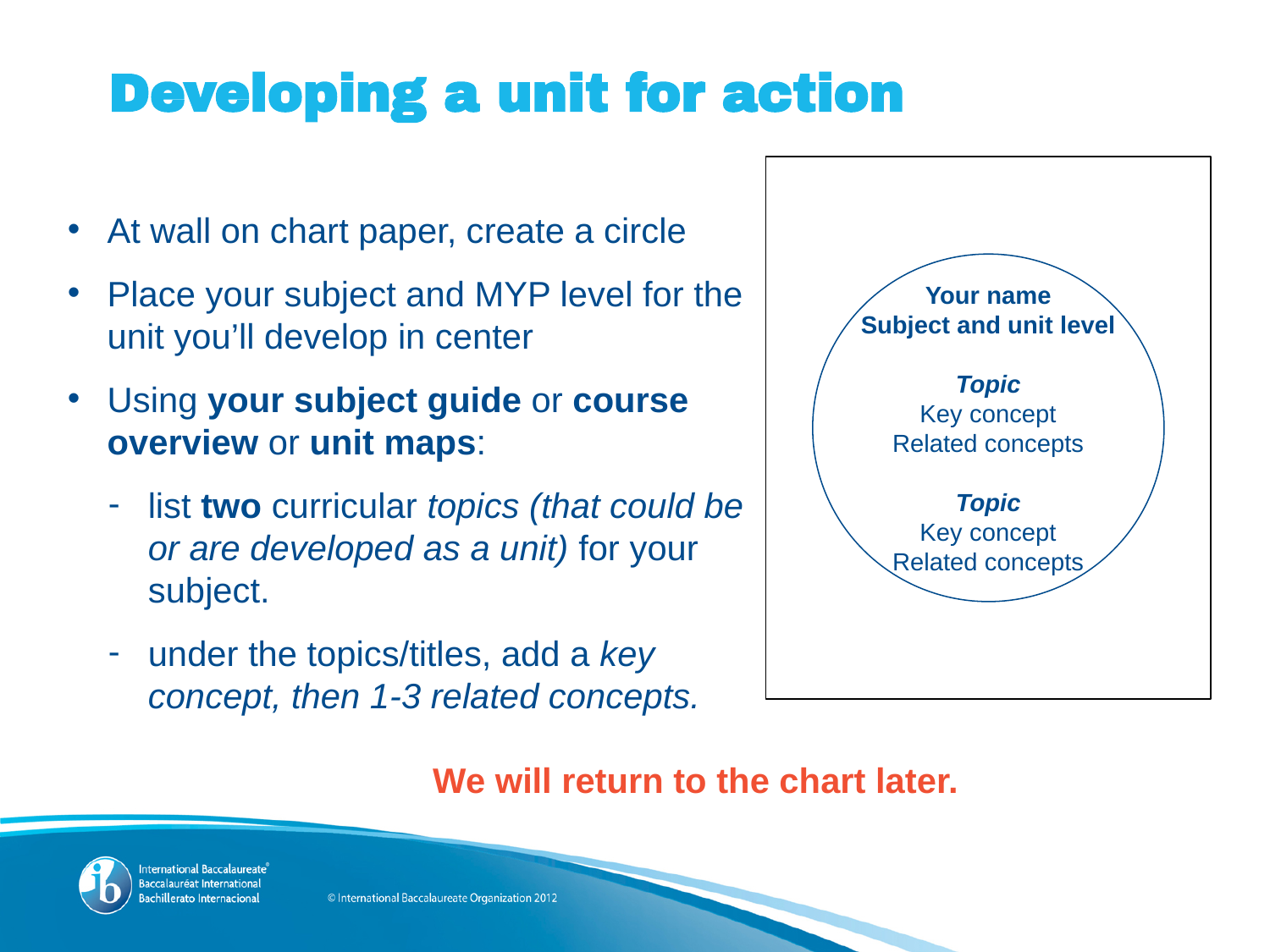

Developing a unit for action

At wall on chart paper, create a circle
Place your subject and MYP level for the unit you’ll develop in center
Using your subject guide or course overview or unit maps:
list two curricular topics (that could be or are developed as a unit) for your subject.
under the topics/titles, add a key concept, then 1-3 related concepts.

Your name
Subject and unit level

Topic
Key concept
Related concepts

Topic
Key concept
Related concepts
We will return to the chart later.